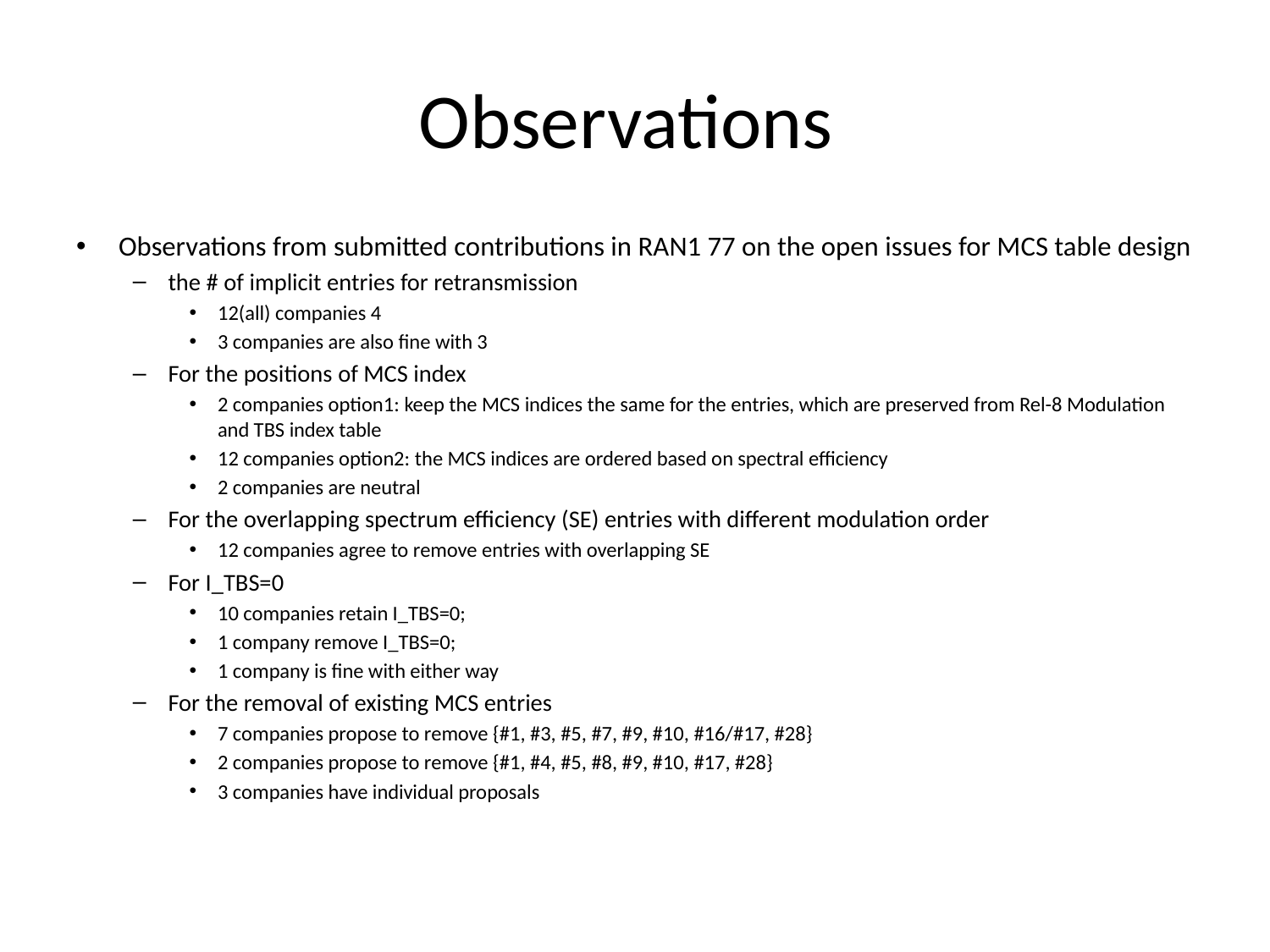

# Observations
Observations from submitted contributions in RAN1 77 on the open issues for MCS table design
the # of implicit entries for retransmission
12(all) companies 4
3 companies are also fine with 3
For the positions of MCS index
2 companies option1: keep the MCS indices the same for the entries, which are preserved from Rel-8 Modulation and TBS index table
12 companies option2: the MCS indices are ordered based on spectral efficiency
2 companies are neutral
For the overlapping spectrum efficiency (SE) entries with different modulation order
12 companies agree to remove entries with overlapping SE
For I_TBS=0
10 companies retain I_TBS=0;
1 company remove I_TBS=0;
1 company is fine with either way
For the removal of existing MCS entries
7 companies propose to remove {#1, #3, #5, #7, #9, #10, #16/#17, #28}
2 companies propose to remove {#1, #4, #5, #8, #9, #10, #17, #28}
3 companies have individual proposals